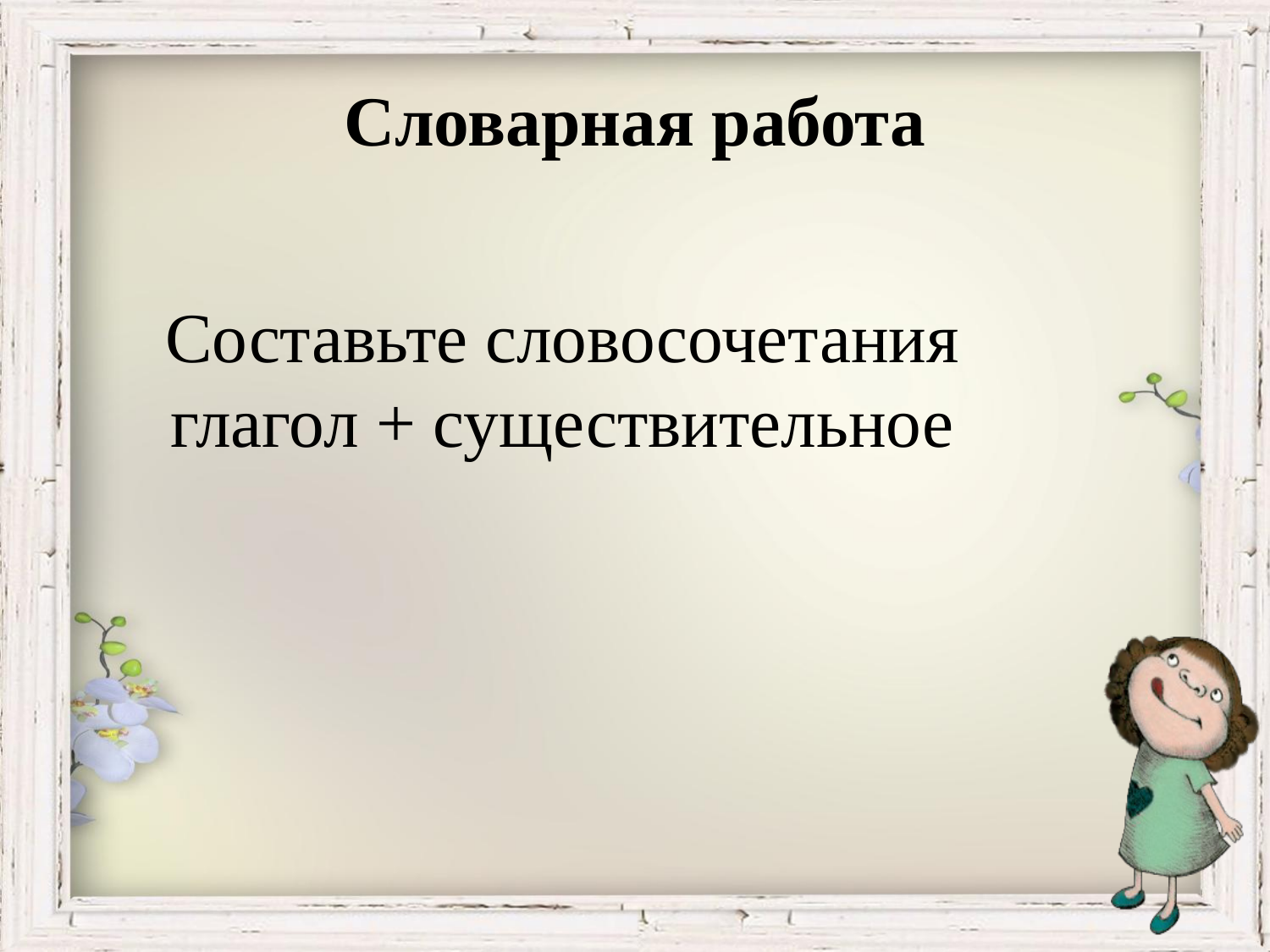

# Словарная работа
Составьте словосочетания глагол + существительное